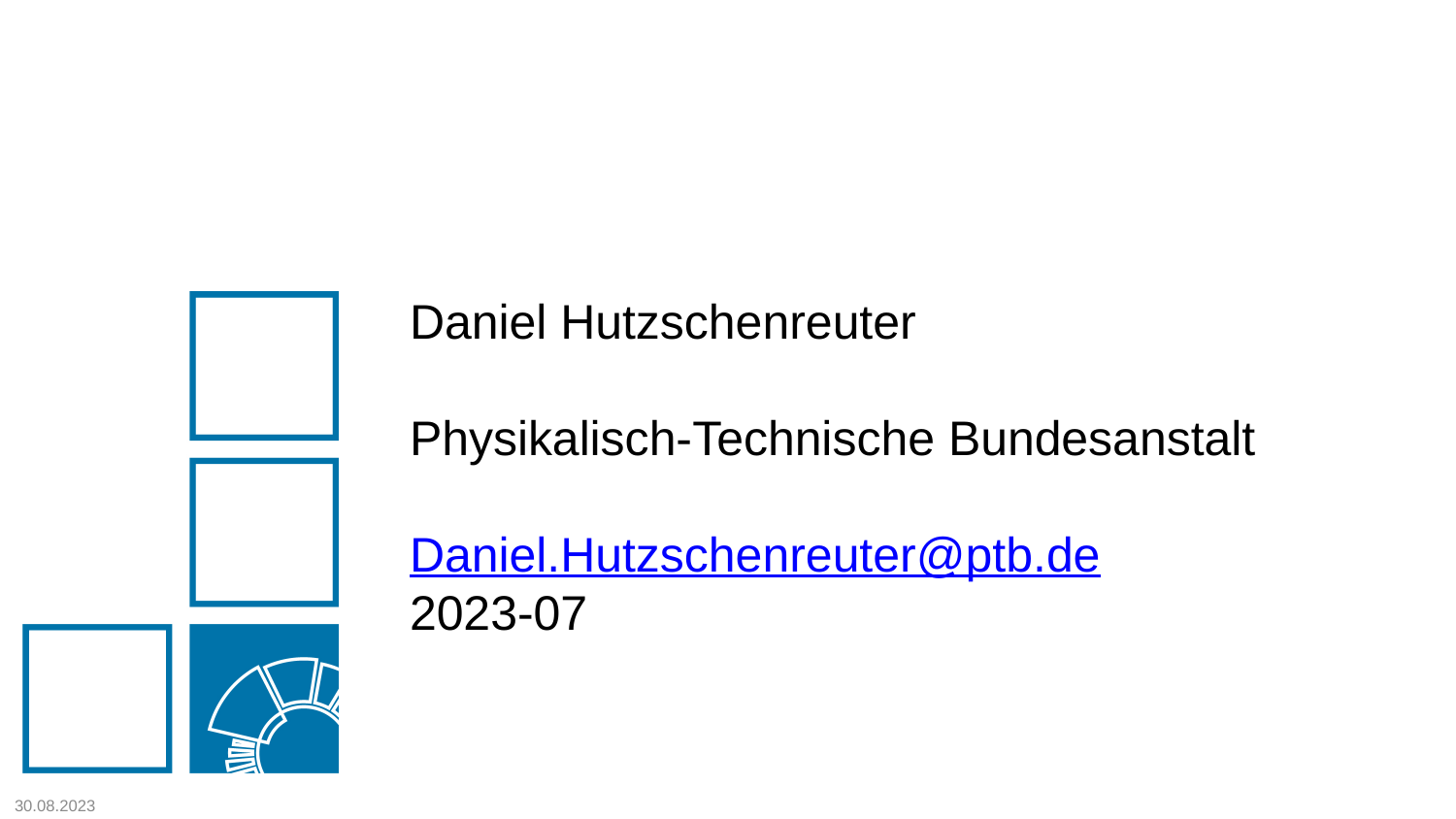

Daniel Hutzschenreuter

Physikalisch-Technische Bundesanstalt

Daniel.Hutzschenreuter@ptb.de
2023-07
30.08.2023